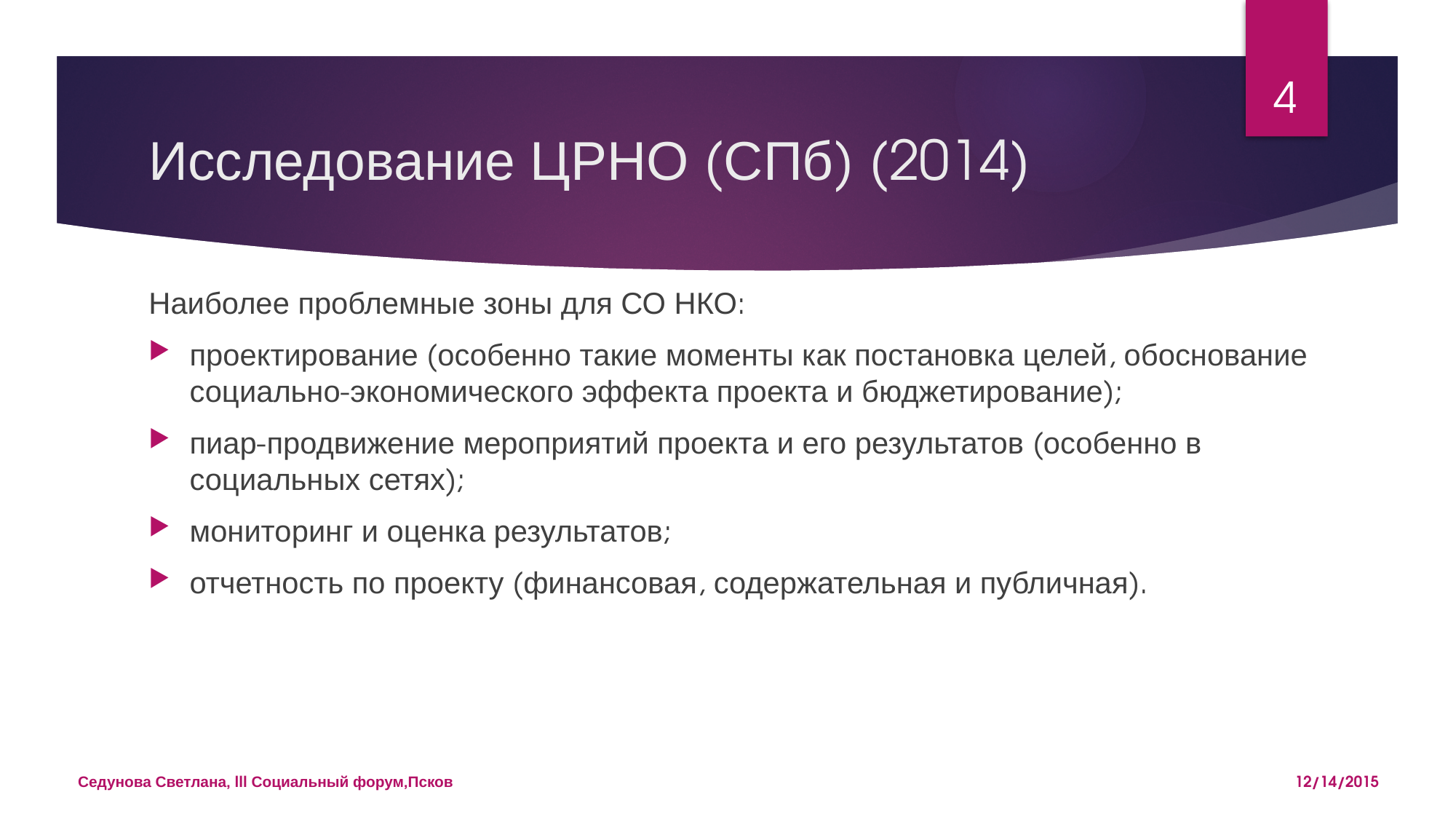

4
# Исследование ЦРНО (СПб) (2014)
Наиболее проблемные зоны для СО НКО:
проектирование (особенно такие моменты как постановка целей, обоснование социально-экономического эффекта проекта и бюджетирование);
пиар-продвижение мероприятий проекта и его результатов (особенно в социальных сетях);
мониторинг и оценка результатов;
отчетность по проекту (финансовая, содержательная и публичная).
Седунова Светлана, III Социальный форум,Псков
12/14/2015